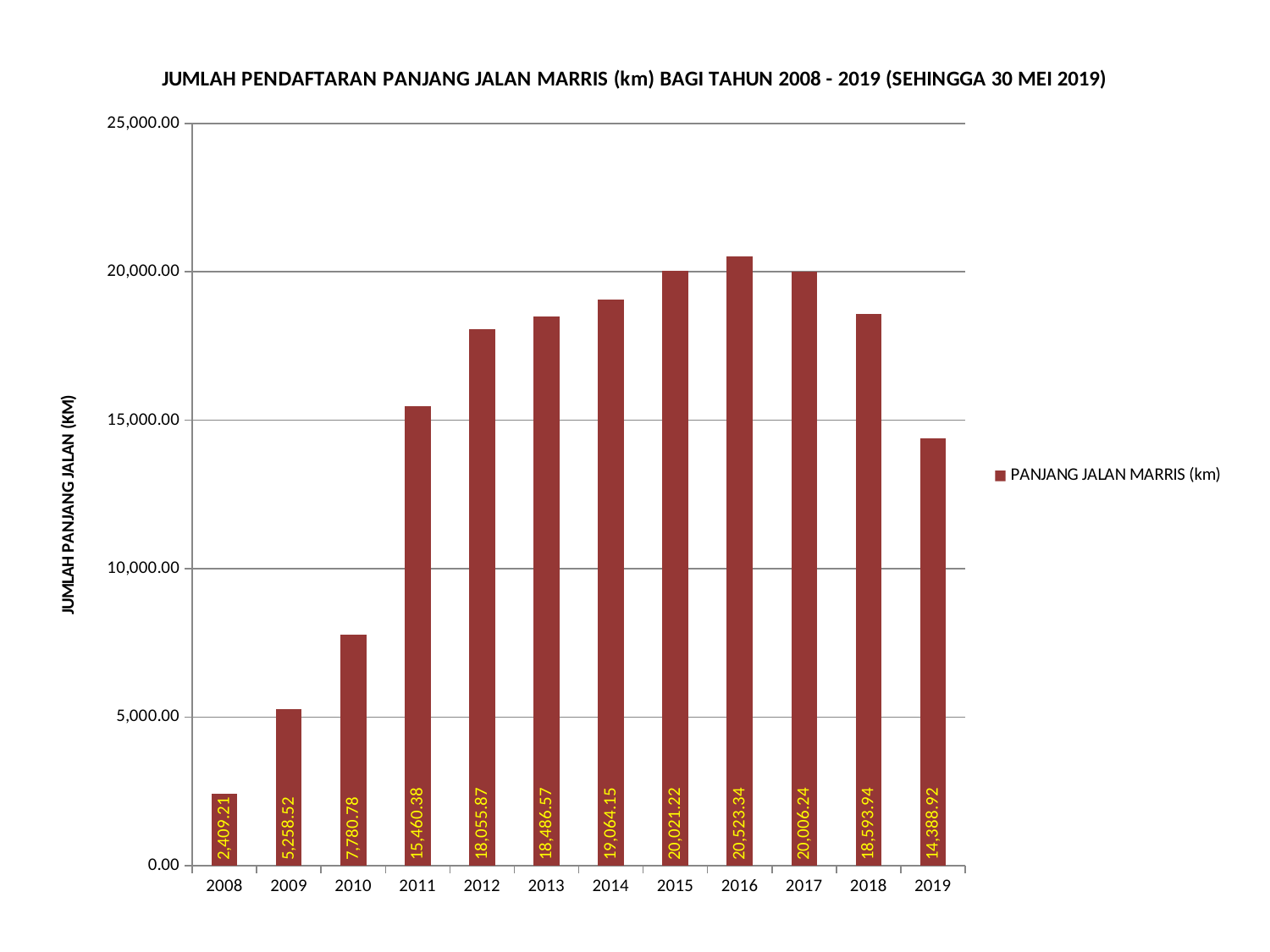

### Chart: JUMLAH PENDAFTARAN PANJANG JALAN MARRIS (km) BAGI TAHUN 2008 - 2019 (SEHINGGA 30 MEI 2019)

| Category | PANJANG JALAN MARRIS (km) |
|---|---|
| 2008 | 2409.21 |
| 2009 | 5258.52 |
| 2010 | 7780.78 |
| 2011 | 15460.38 |
| 2012 | 18055.87 |
| 2013 | 18486.568 |
| 2014 | 19064.148 |
| 2015 | 20021.22 |
| 2016 | 20523.336 |
| 2017 | 20006.239 |
| 2018 | 18593.937 |
| 2019 | 14388.92 |